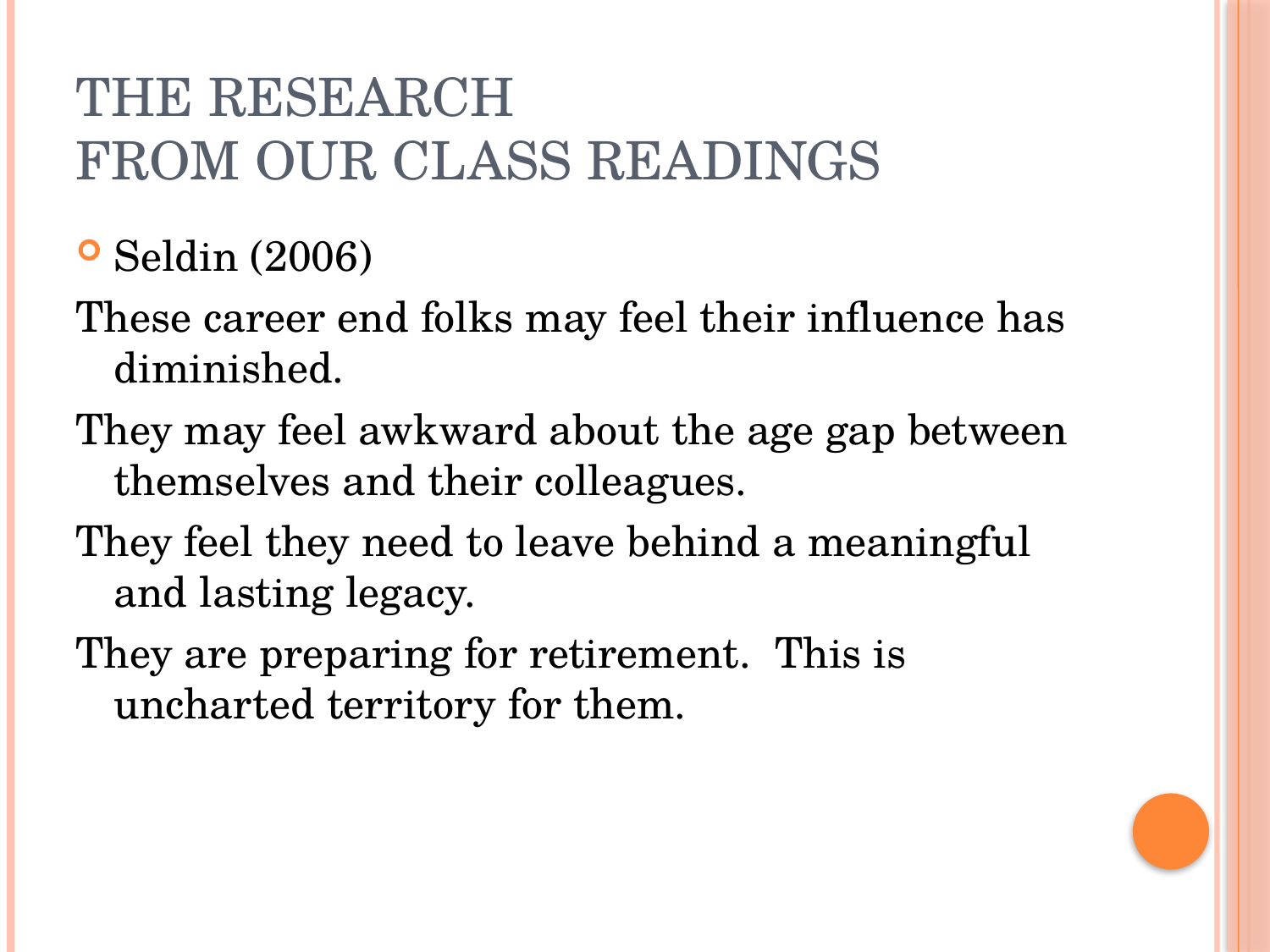

# The research from our class readings
Seldin (2006)
These career end folks may feel their influence has diminished.
They may feel awkward about the age gap between themselves and their colleagues.
They feel they need to leave behind a meaningful and lasting legacy.
They are preparing for retirement.  This is uncharted territory for them.